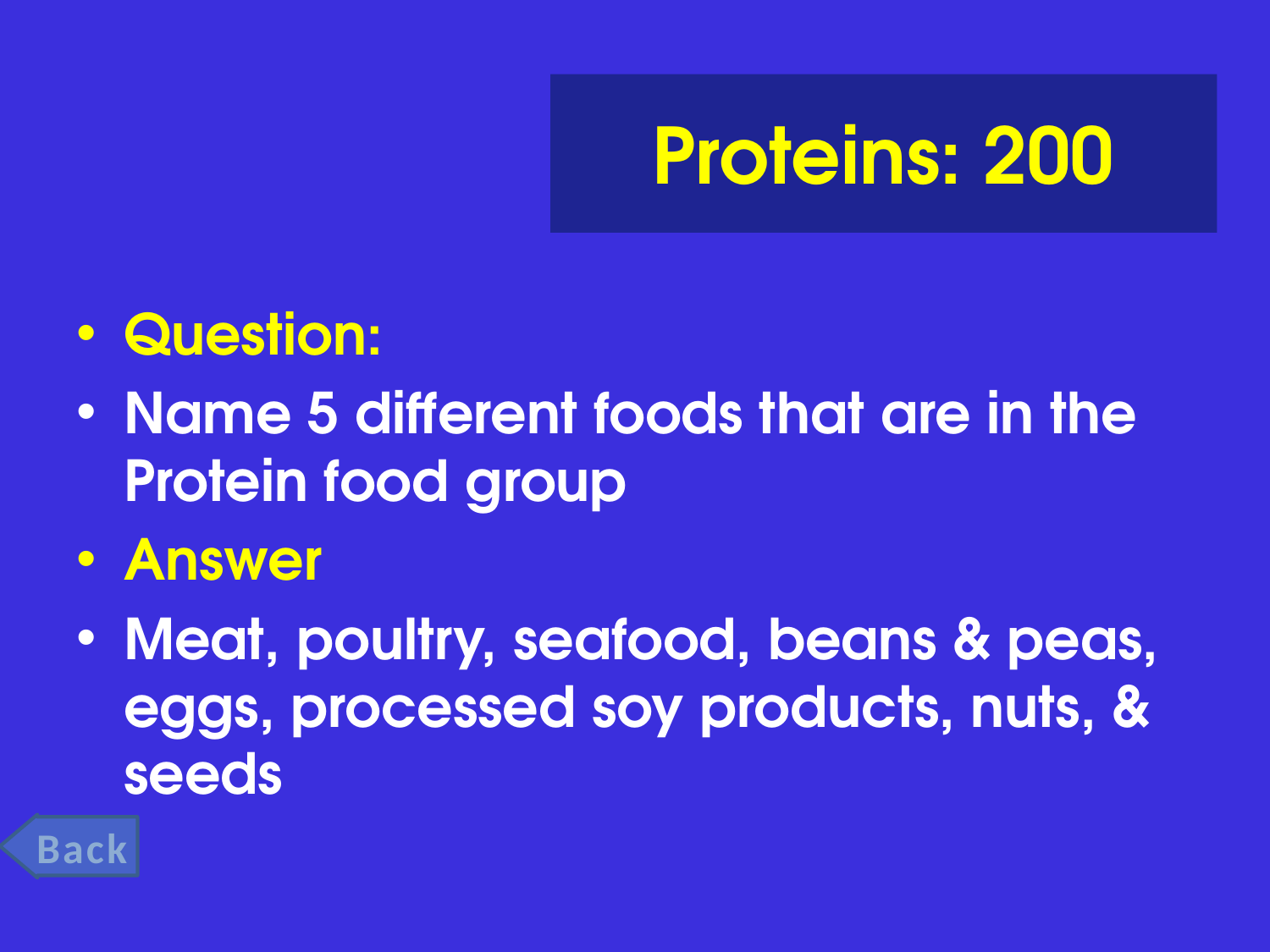

# Proteins: 200

Question:
Name 5 different foods that are in the Protein food group
Answer
Meat, poultry, seafood, beans & peas, eggs, processed soy products, nuts, & seeds

Back